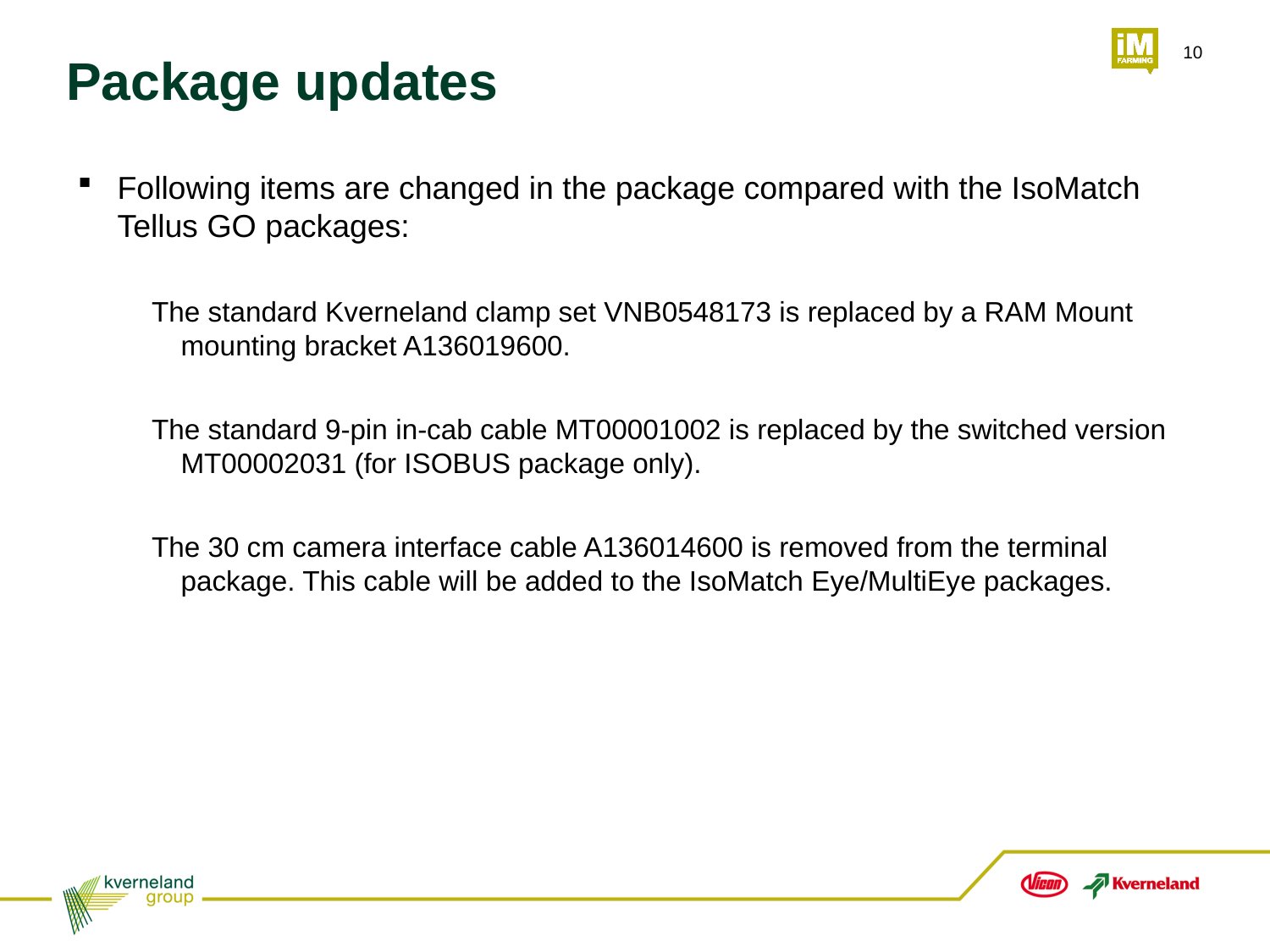

Package updates
Following items are changed in the package compared with the IsoMatch Tellus GO packages:

The standard Kverneland clamp set VNB0548173 is replaced by a RAM Mount mounting bracket A136019600.

The standard 9-pin in-cab cable MT00001002 is replaced by the switched version MT00002031 (for ISOBUS package only).

The 30 cm camera interface cable A136014600 is removed from the terminal package. This cable will be added to the IsoMatch Eye/MultiEye packages.